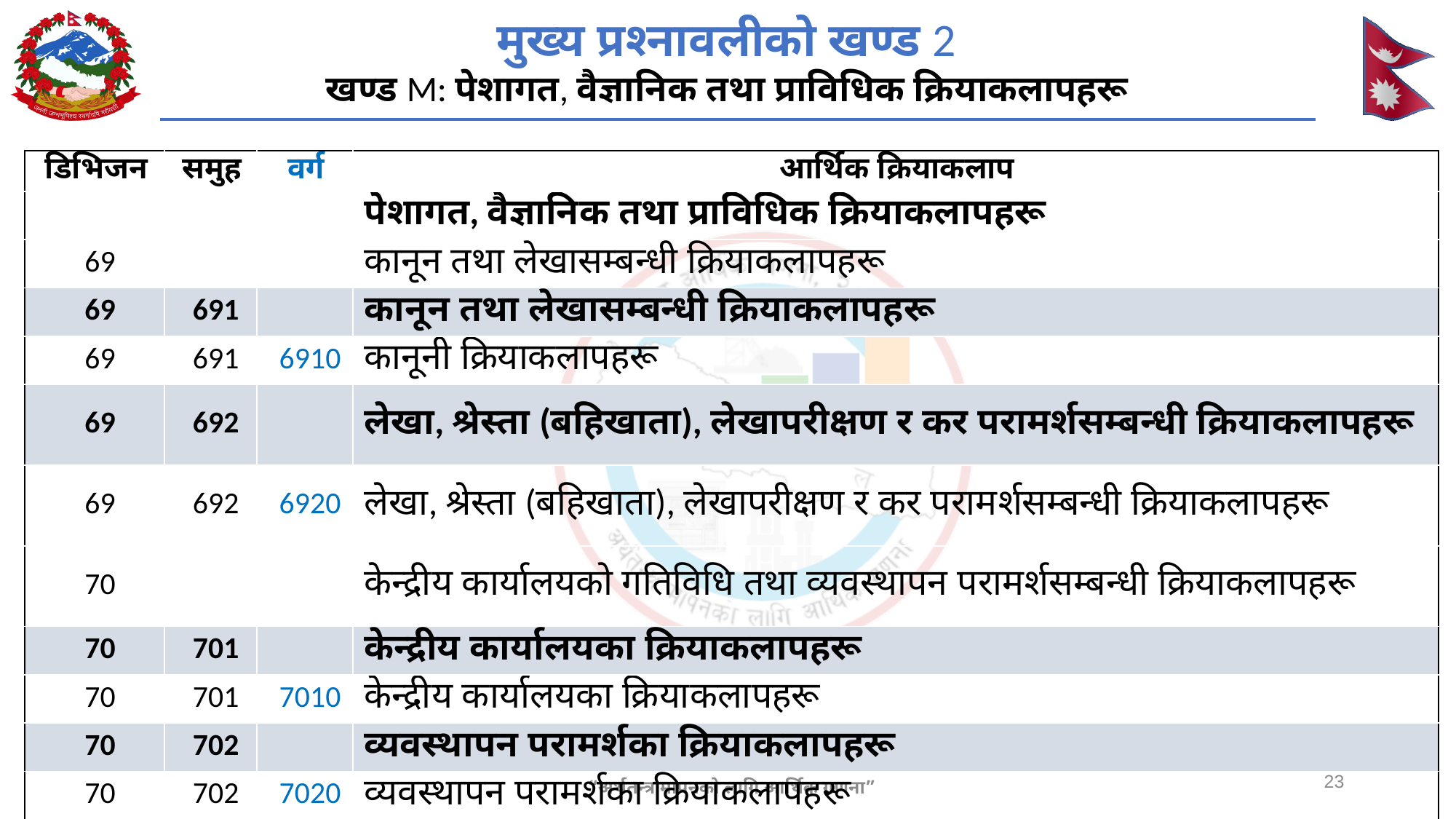

# मुख्य प्रश्नावलीको खण्ड 2 खण्ड M: पेशागत, वैज्ञानिक तथा प्राविधिक क्रियाकलापहरू
| डिभिजन | समुह | वर्ग | आर्थिक क्रियाकलाप |
| --- | --- | --- | --- |
|  |  |  | पेशागत, वैज्ञानिक तथा प्राविधिक क्रियाकलापहरू |
| 69 |  |  | कानून तथा लेखासम्बन्धी क्रियाकलापहरू |
| 69 | 691 |  | कानून तथा लेखासम्बन्धी क्रियाकलापहरू |
| 69 | 691 | 6910 | कानूनी क्रियाकलापहरू |
| 69 | 692 |  | लेखा, श्रेस्ता (बहिखाता), लेखापरीक्षण र कर परामर्शसम्बन्धी क्रियाकलापहरू |
| 69 | 692 | 6920 | लेखा, श्रेस्ता (बहिखाता), लेखापरीक्षण र कर परामर्शसम्बन्धी क्रियाकलापहरू |
| 70 |  |  | केन्द्रीय कार्यालयको गतिविधि तथा व्यवस्थापन परामर्शसम्बन्धी क्रियाकलापहरू |
| 70 | 701 |  | केन्द्रीय कार्यालयका क्रियाकलापहरू |
| 70 | 701 | 7010 | केन्द्रीय कार्यालयका क्रियाकलापहरू |
| 70 | 702 |  | व्यवस्थापन परामर्शका क्रियाकलापहरू |
| 70 | 702 | 7020 | व्यवस्थापन परामर्शका क्रियाकलापहरू |
23
“अर्थतन्त्र मापनको लागि आर्थिक गणना”